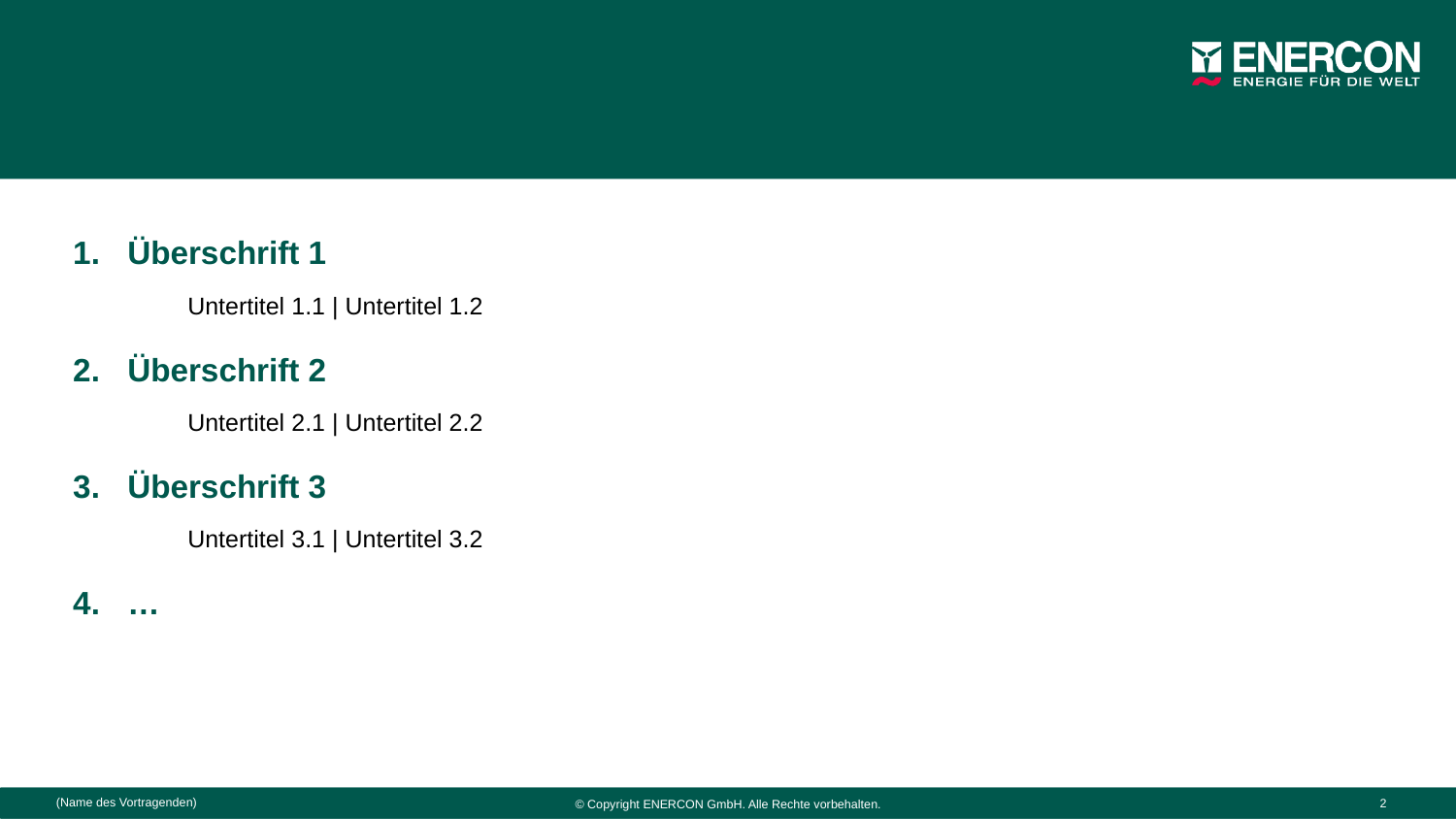

Überschrift 1
Untertitel 1.1 | Untertitel 1.2
Überschrift 2
Untertitel 2.1 | Untertitel 2.2
Überschrift 3
Untertitel 3.1 | Untertitel 3.2
…